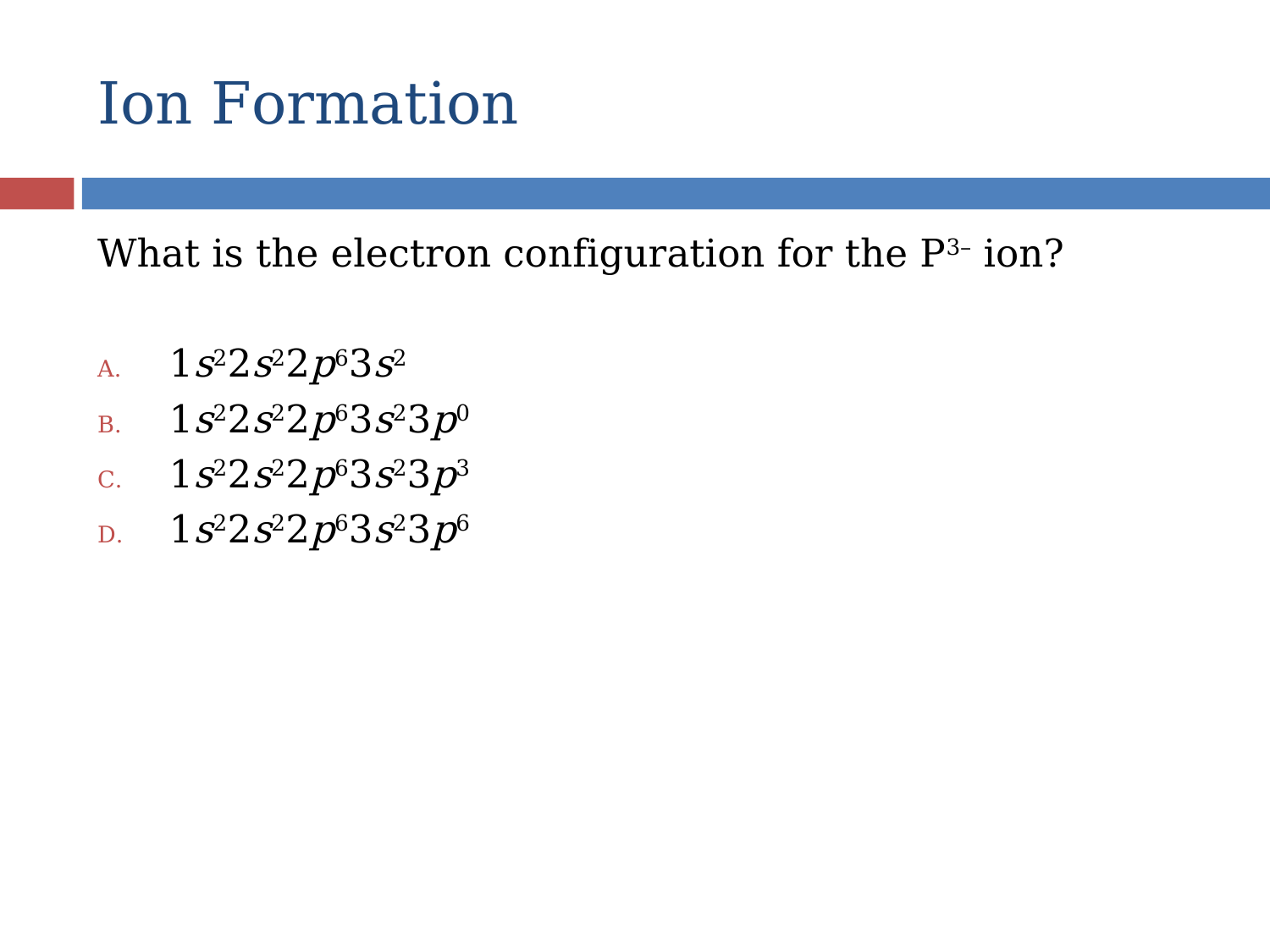

# Ion Formation
What is the electron configuration for the P3– ion?

1s22s22p63s2
1s22s22p63s23p0
1s22s22p63s23p3
1s22s22p63s23p6